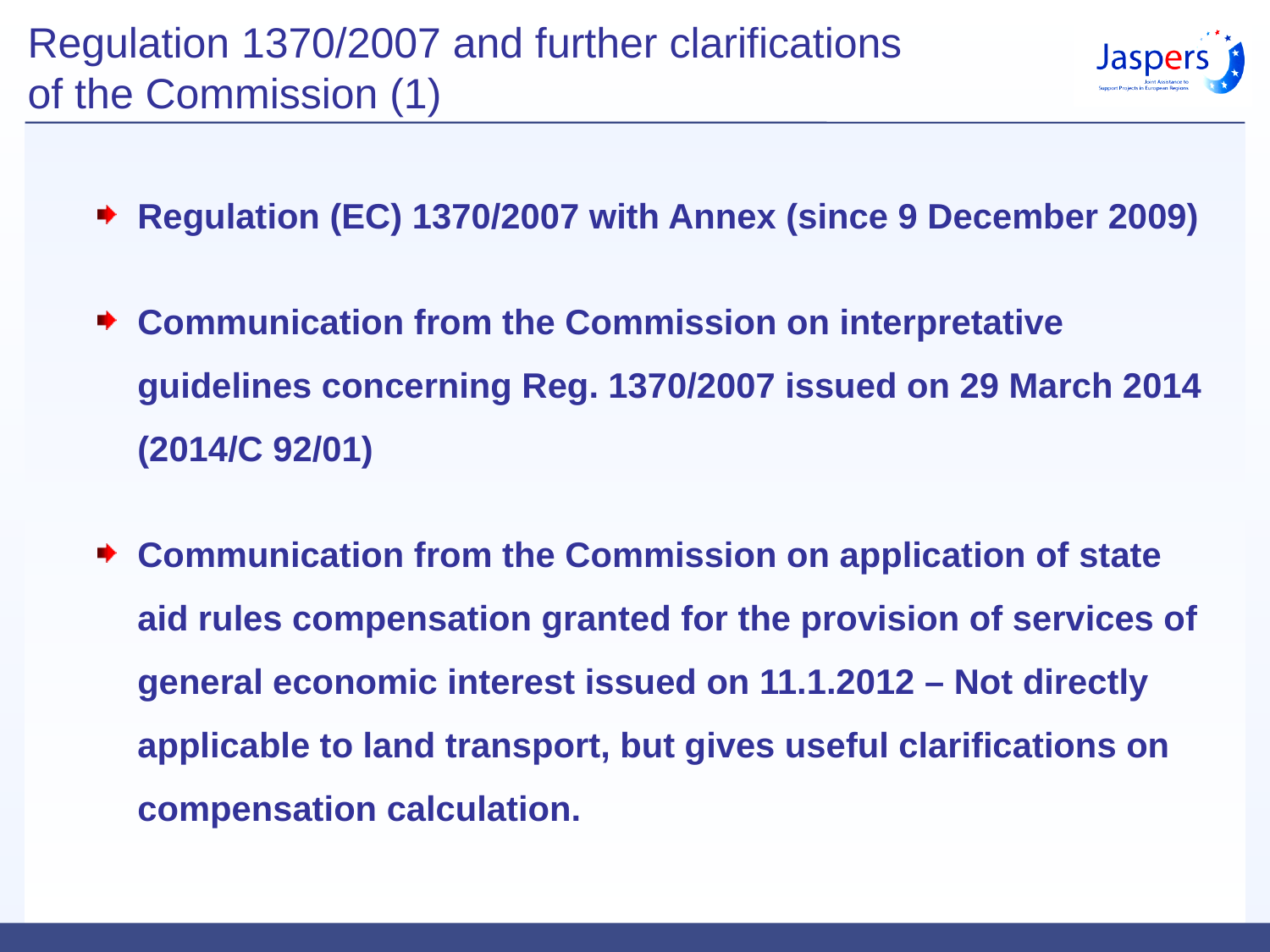

# Regulation 1370/2007 and further clarifications of the Commission (1)
Regulation (EC) 1370/2007 with Annex (since 9 December 2009)
Communication from the Commission on interpretative guidelines concerning Reg. 1370/2007 issued on 29 March 2014 (2014/C 92/01)
Communication from the Commission on application of state aid rules compensation granted for the provision of services of general economic interest issued on 11.1.2012 – Not directly applicable to land transport, but gives useful clarifications on compensation calculation.